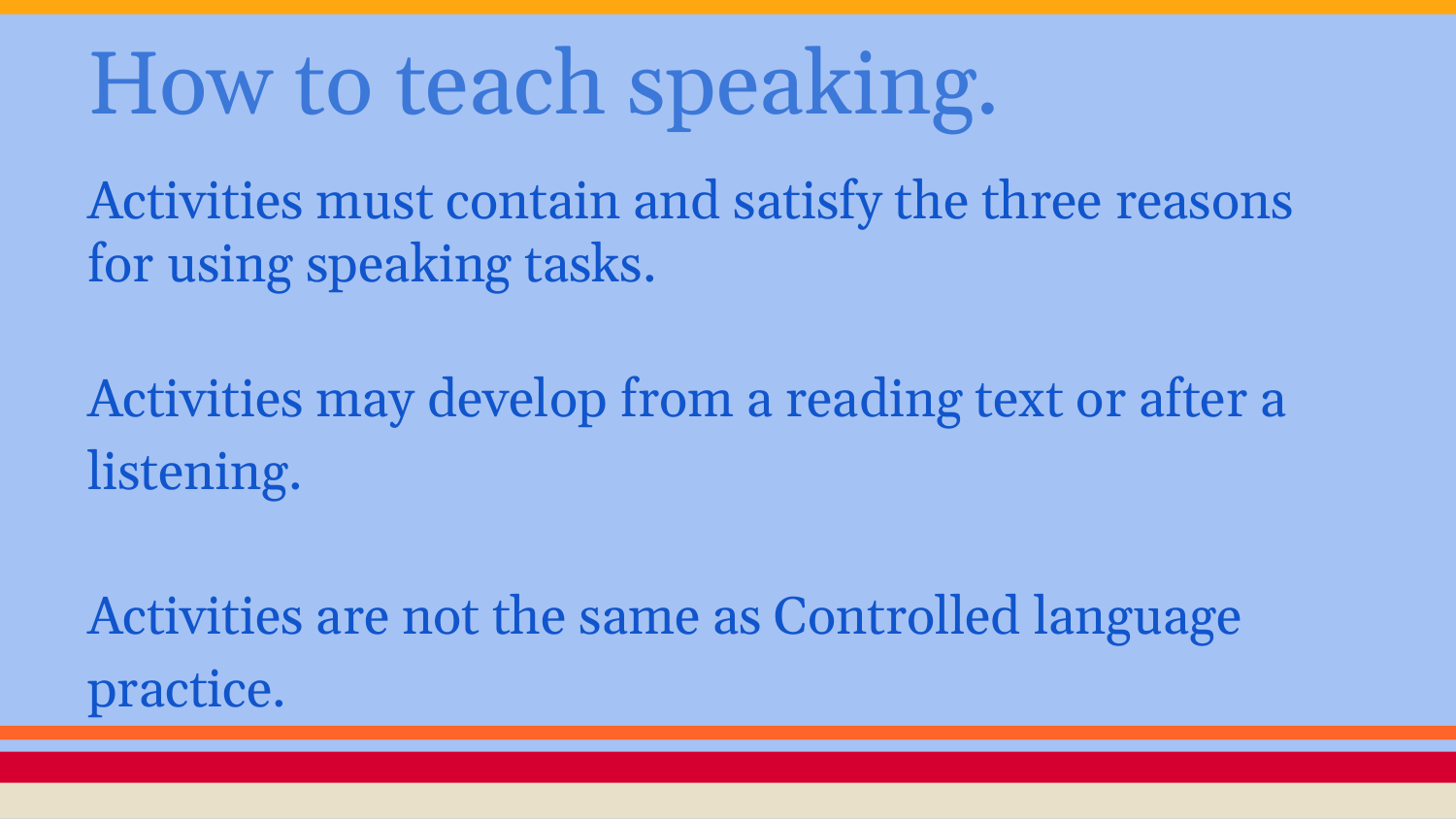

# How to teach speaking.
Activities must contain and satisfy the three reasons for using speaking tasks.

Activities may develop from a reading text or after a listening.

Activities are not the same as Controlled language practice.